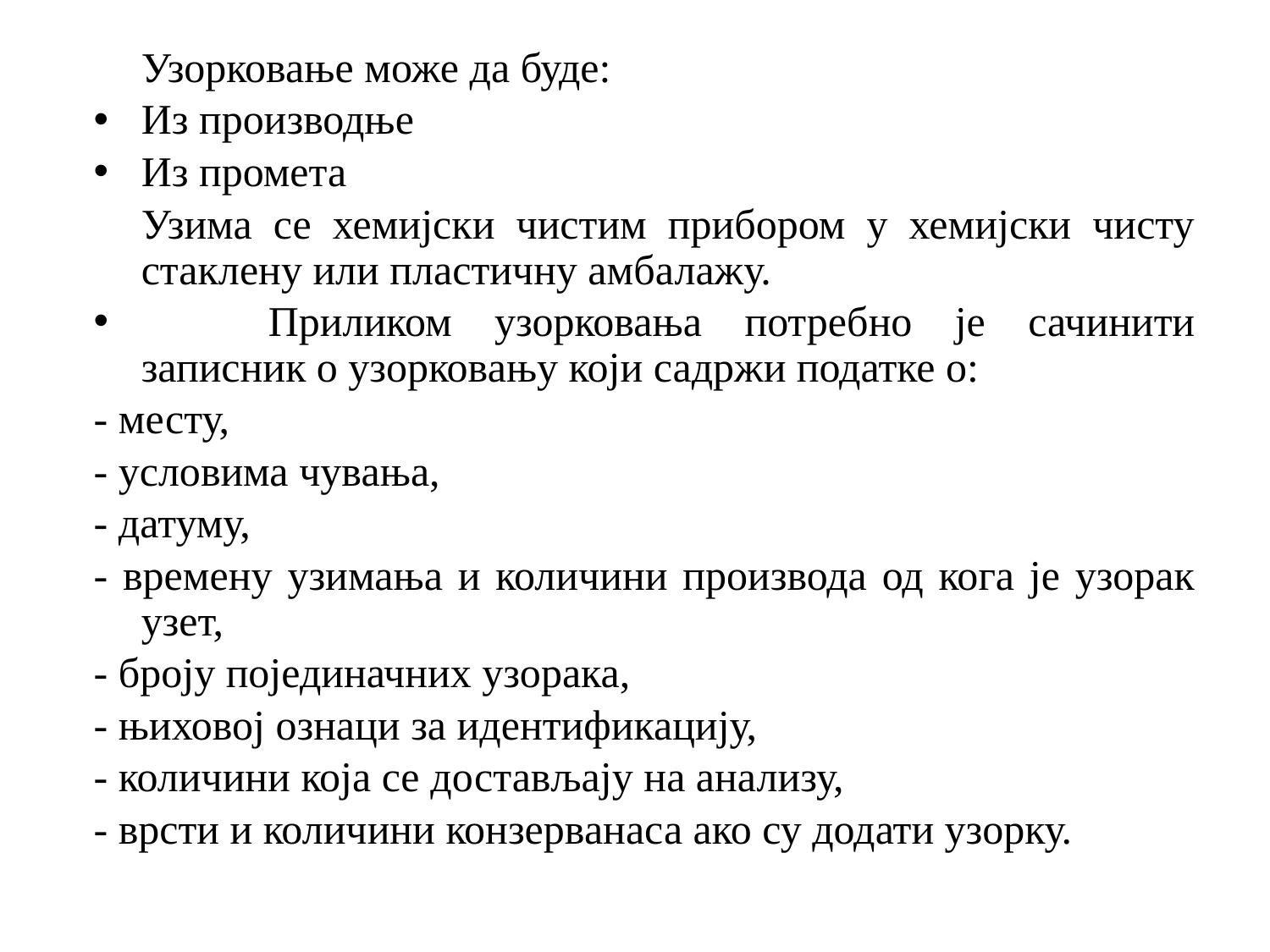

Узорковање може да буде:
Из производње
Из промета
	Узима се хемијски чистим прибором у хемијски чисту стаклену или пластичну амбалажу.
	Приликом узорковања потребно је сачинити записник о узорковању који садржи податке о:
- месту,
- условима чувања,
- датуму,
- времену узимања и количини производа од кога је узорак узет,
- броју појединачних узорака,
- њиховој ознаци за идентификацију,
- количини која се достављају на анализу,
- врсти и количини конзерванаса ако су додати узорку.